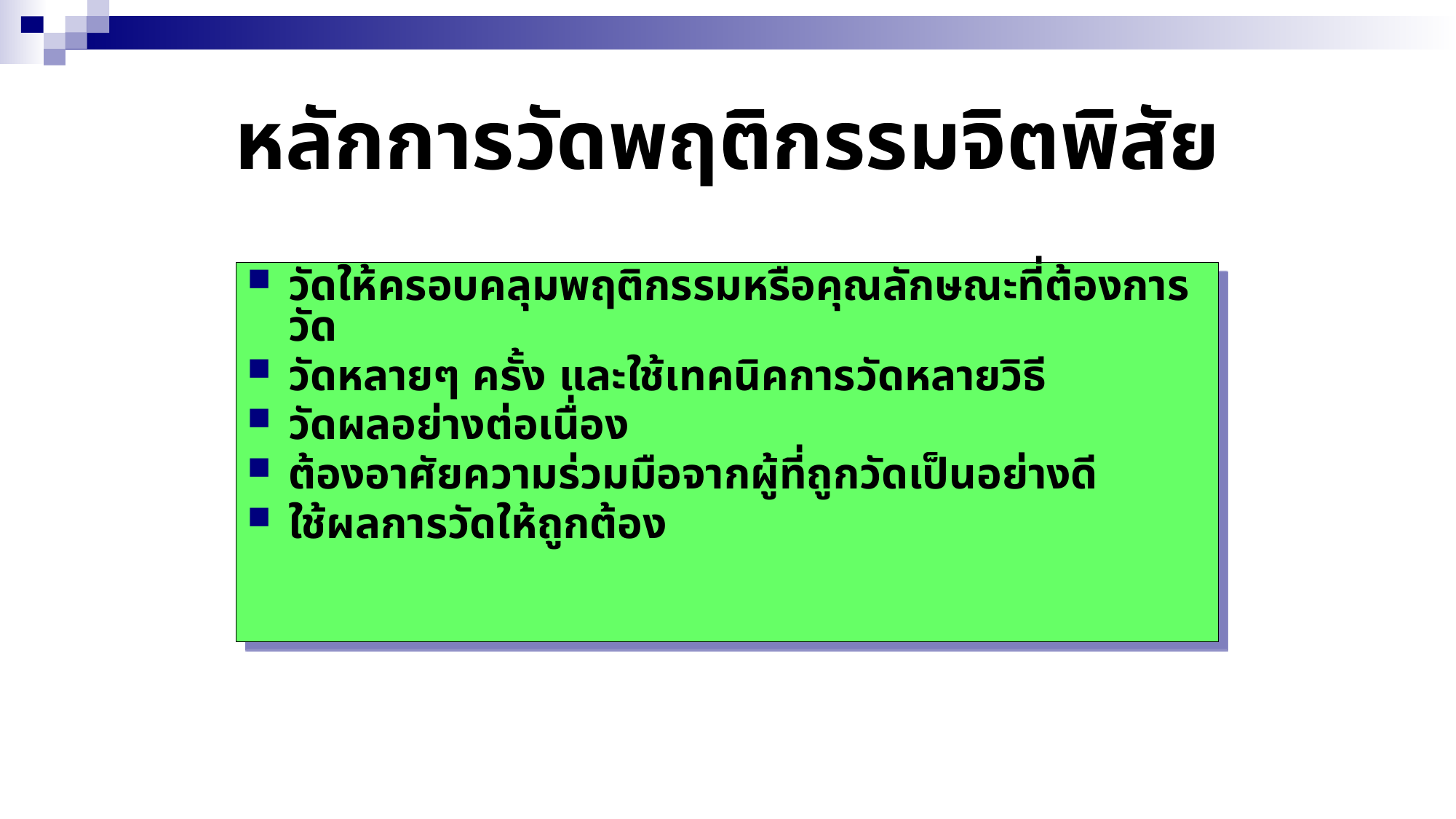

# หลักการวัดพฤติกรรมจิตพิสัย
วัดให้ครอบคลุมพฤติกรรมหรือคุณลักษณะที่ต้องการวัด
วัดหลายๆ ครั้ง และใช้เทคนิคการวัดหลายวิธี
วัดผลอย่างต่อเนื่อง
ต้องอาศัยความร่วมมือจากผู้ที่ถูกวัดเป็นอย่างดี
ใช้ผลการวัดให้ถูกต้อง